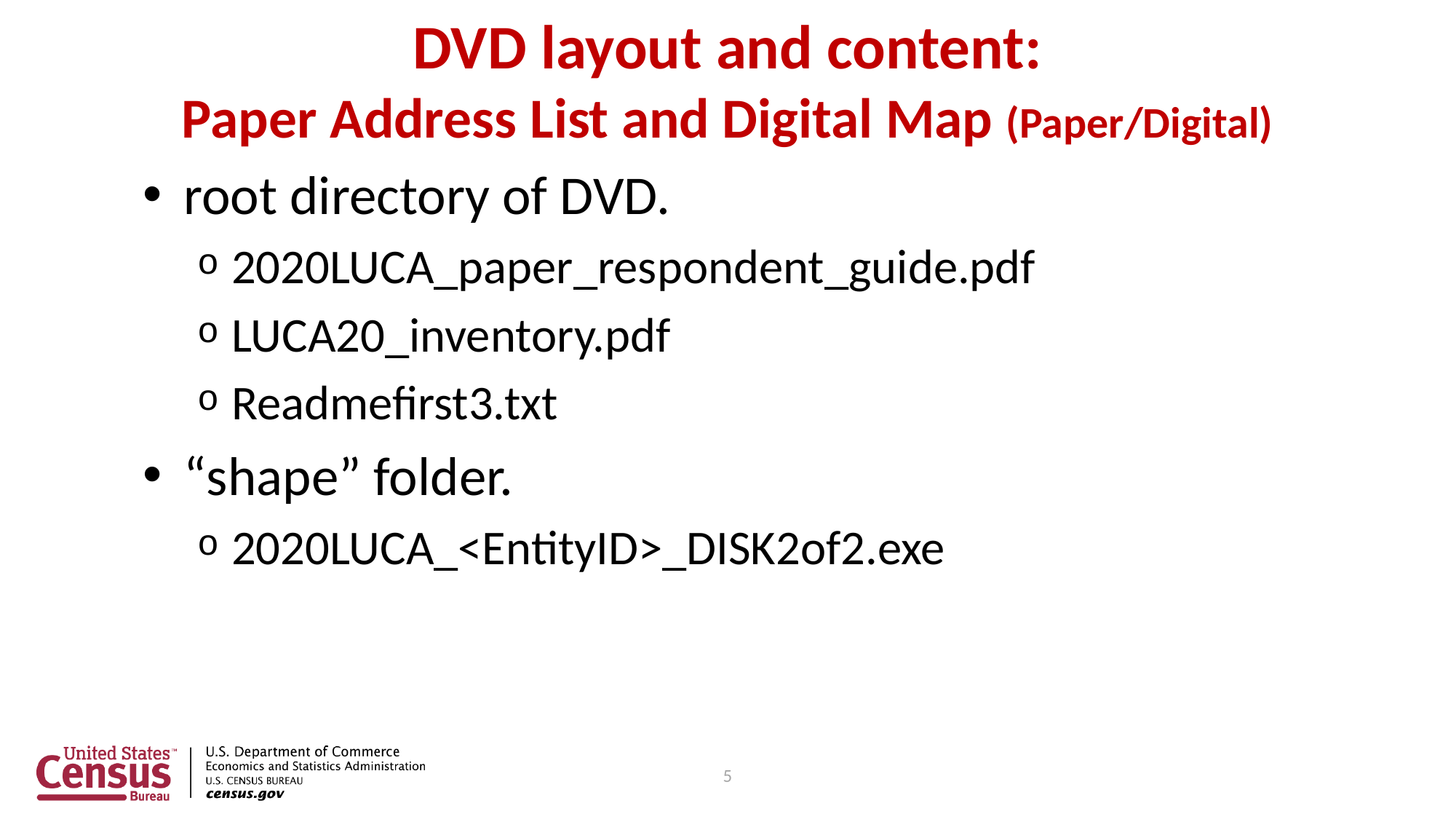

# DVD layout and content: Paper Address List and Digital Map (Paper/Digital)
root directory of DVD.
2020LUCA_paper_respondent_guide.pdf
LUCA20_inventory.pdf
Readmefirst3.txt
“shape” folder.
2020LUCA_<EntityID>_DISK2of2.exe
5